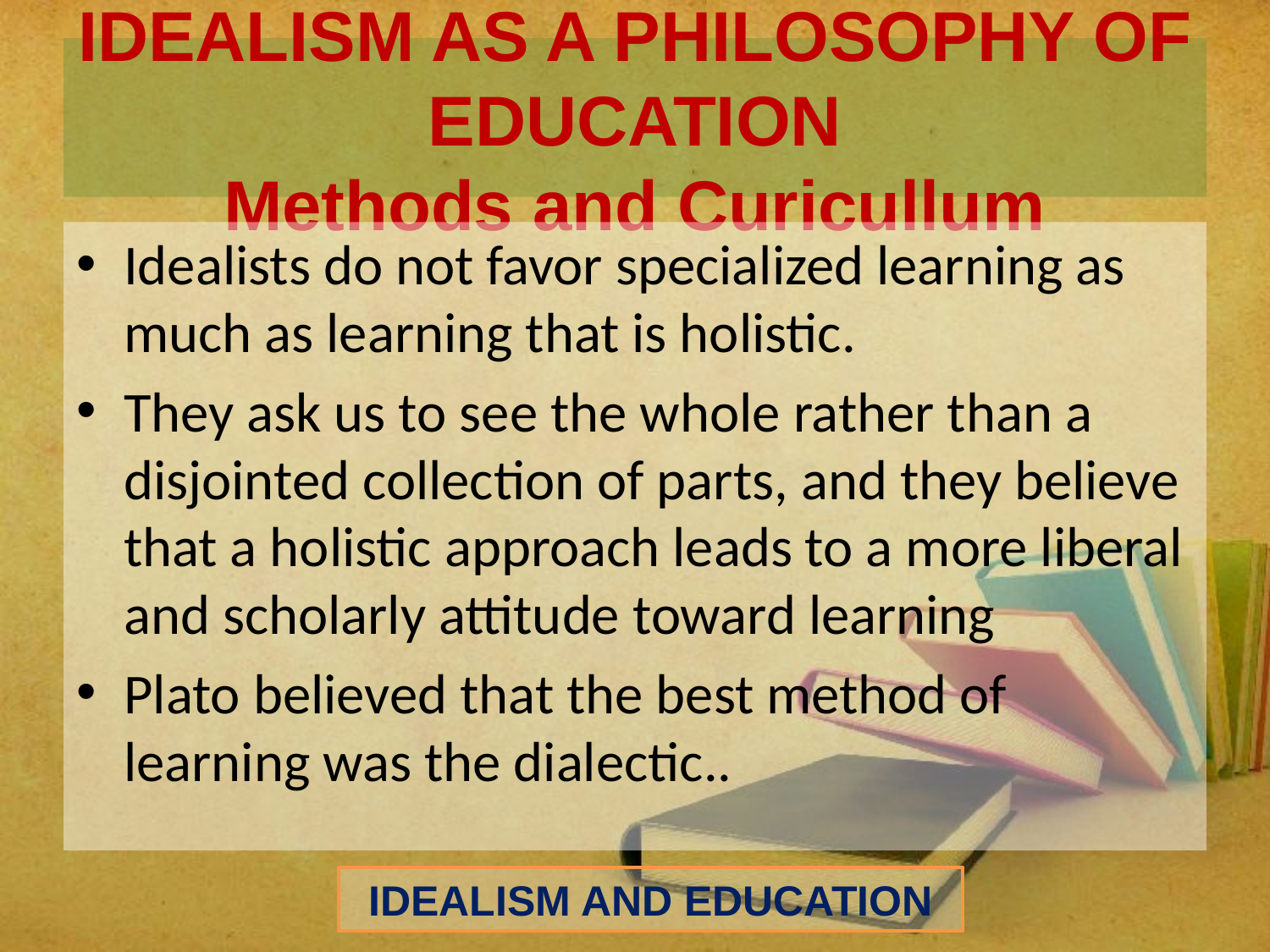

# IDEALISM AS A PHILOSOPHY OF EDUCATION Methods and Curicullum
Idealists do not favor specialized learning as much as learning that is holistic.
They ask us to see the whole rather than a disjointed collection of parts, and they believe that a holistic approach leads to a more liberal and scholarly attitude toward learning
Plato believed that the best method of learning was the dialectic..
IDEALISM AND EDUCATION